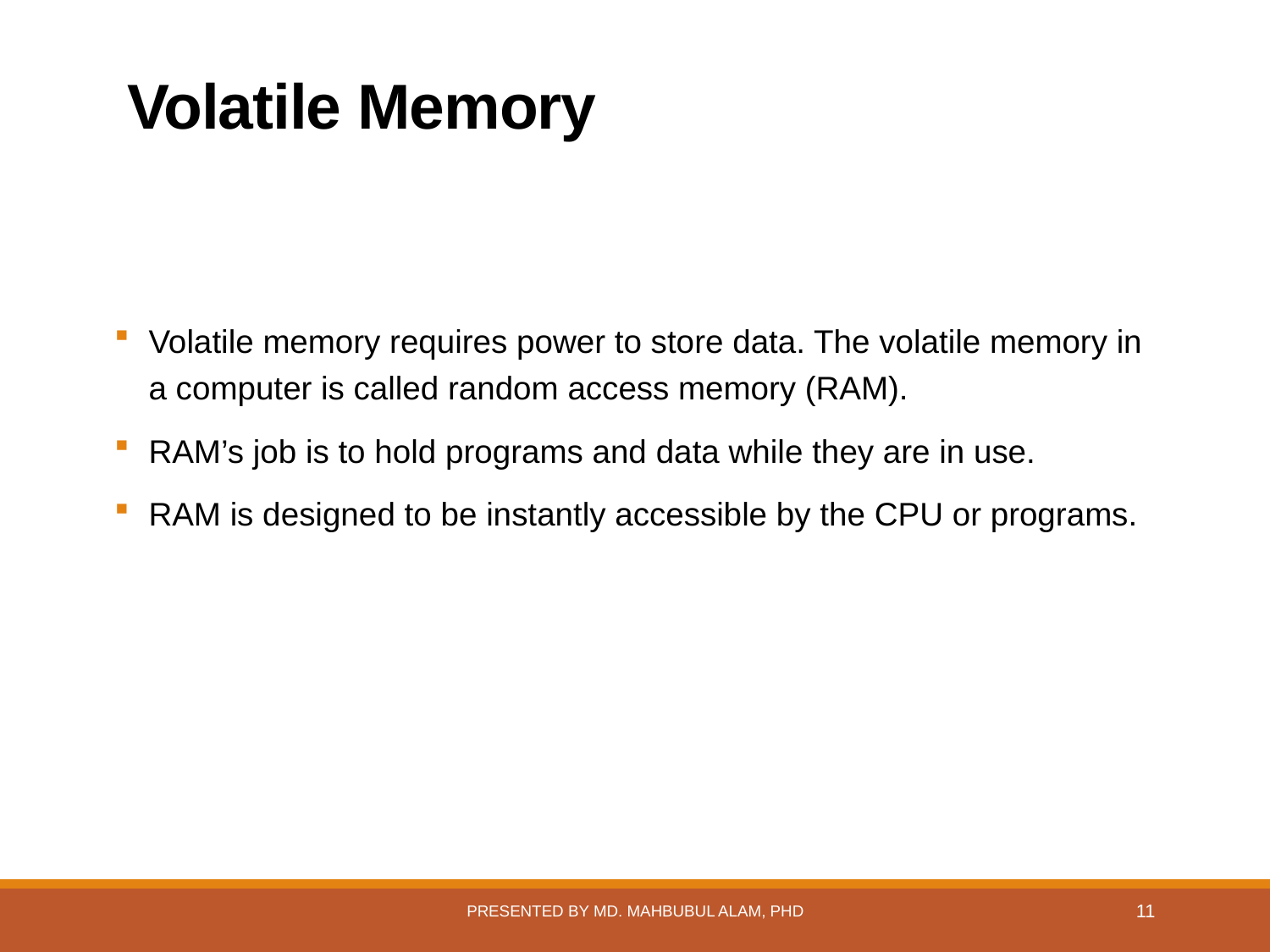

# Volatile Memory

Volatile memory requires power to store data. The volatile memory in a computer is called random access memory (RAM).
RAM’s job is to hold programs and data while they are in use.
RAM is designed to be instantly accessible by the CPU or programs.
Presented by Md. Mahbubul Alam, PhD
11